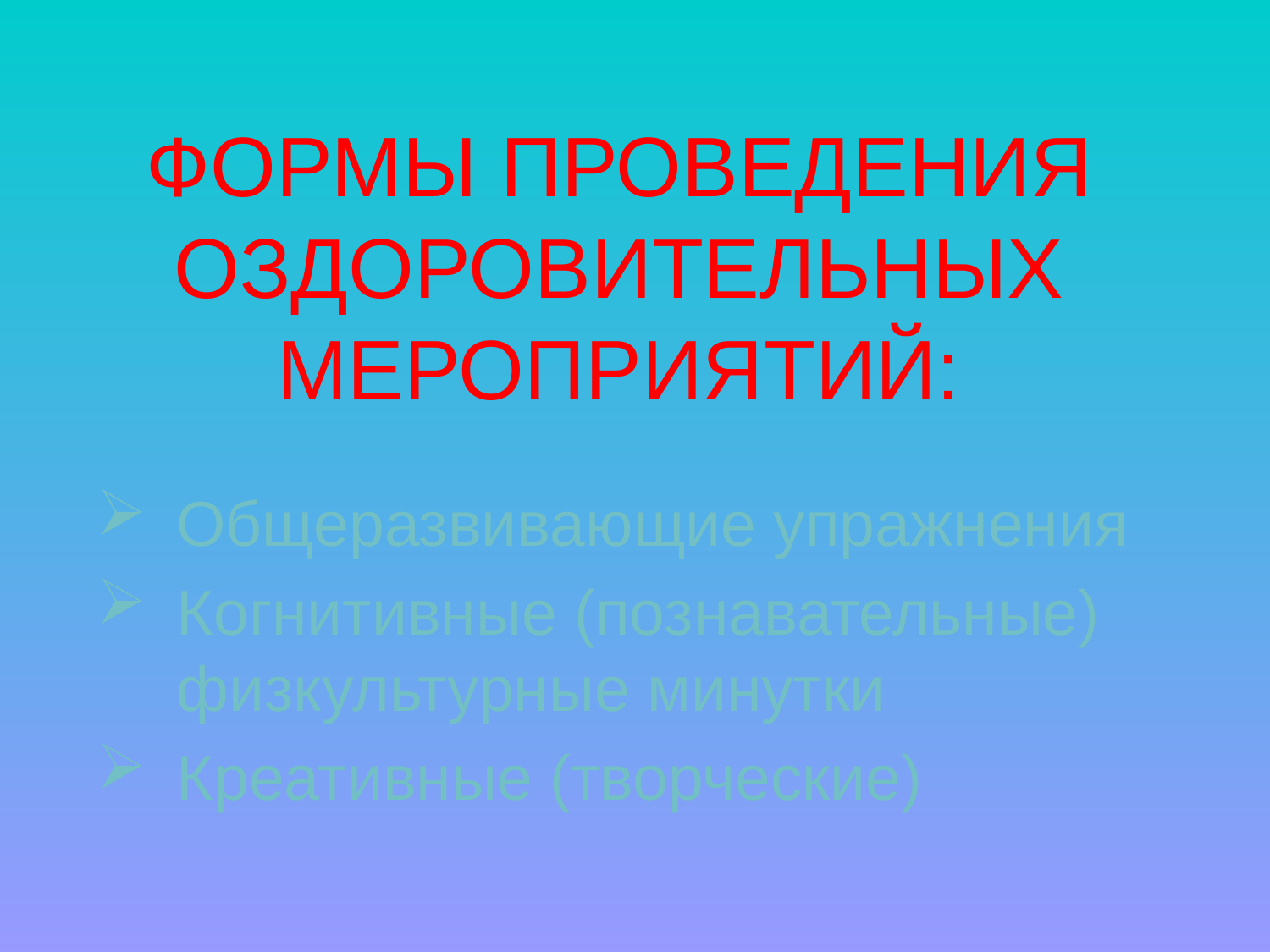

# ФОРМЫ ПРОВЕДЕНИЯ ОЗДОРОВИТЕЛЬНЫХ МЕРОПРИЯТИЙ:
Общеразвивающие упражнения
Когнитивные (познавательные) физкультурные минутки
Креативные (творческие)